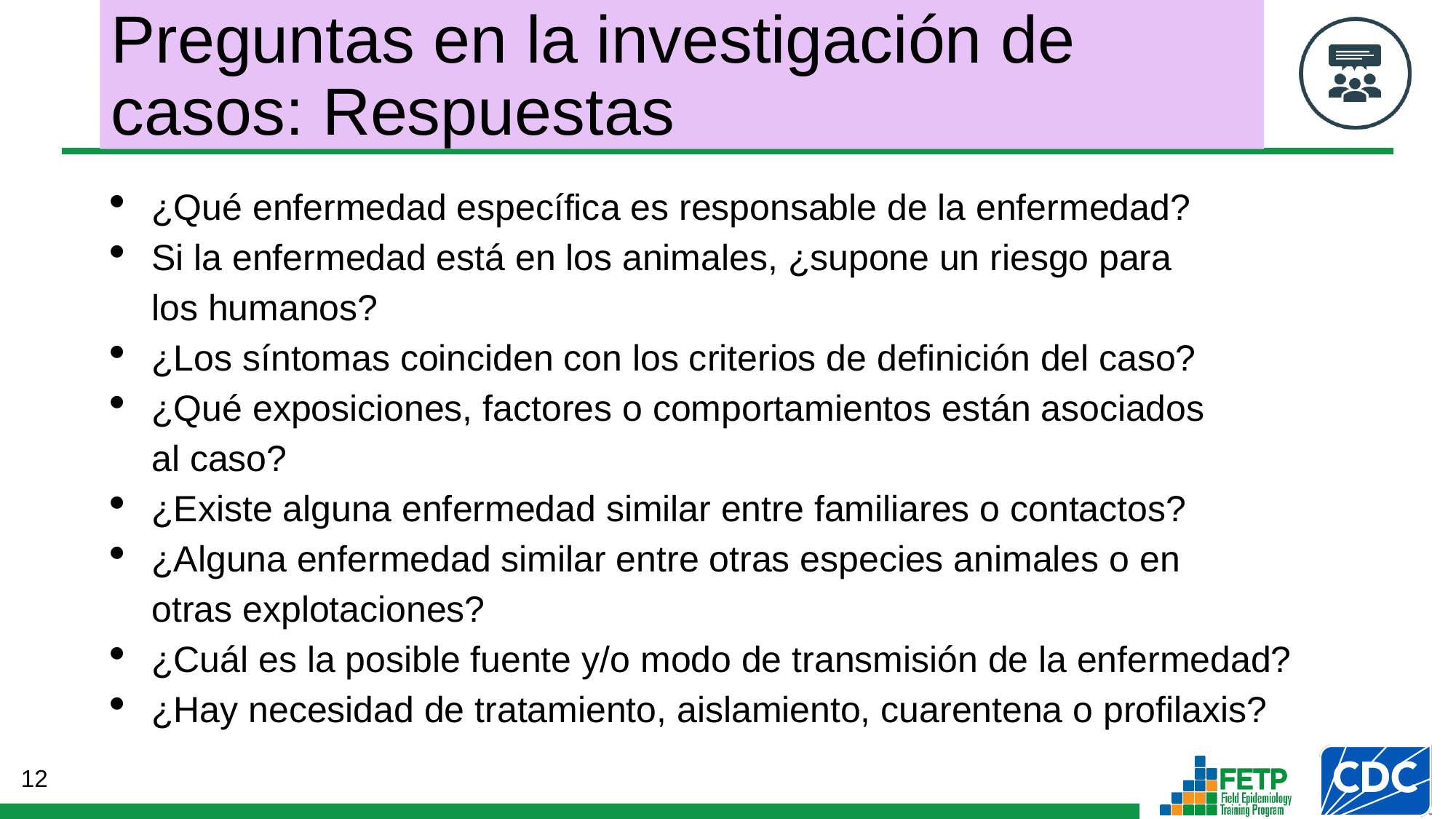

# Preguntas en la investigación de casos: Respuestas
¿Qué enfermedad específica es responsable de la enfermedad?
Si la enfermedad está en los animales, ¿supone un riesgo para
los humanos?
¿Los síntomas coinciden con los criterios de definición del caso?
¿Qué exposiciones, factores o comportamientos están asociados
al caso?
¿Existe alguna enfermedad similar entre familiares o contactos?
¿Alguna enfermedad similar entre otras especies animales o en
otras explotaciones?
¿Cuál es la posible fuente y/o modo de transmisión de la enfermedad?
¿Hay necesidad de tratamiento, aislamiento, cuarentena o profilaxis?